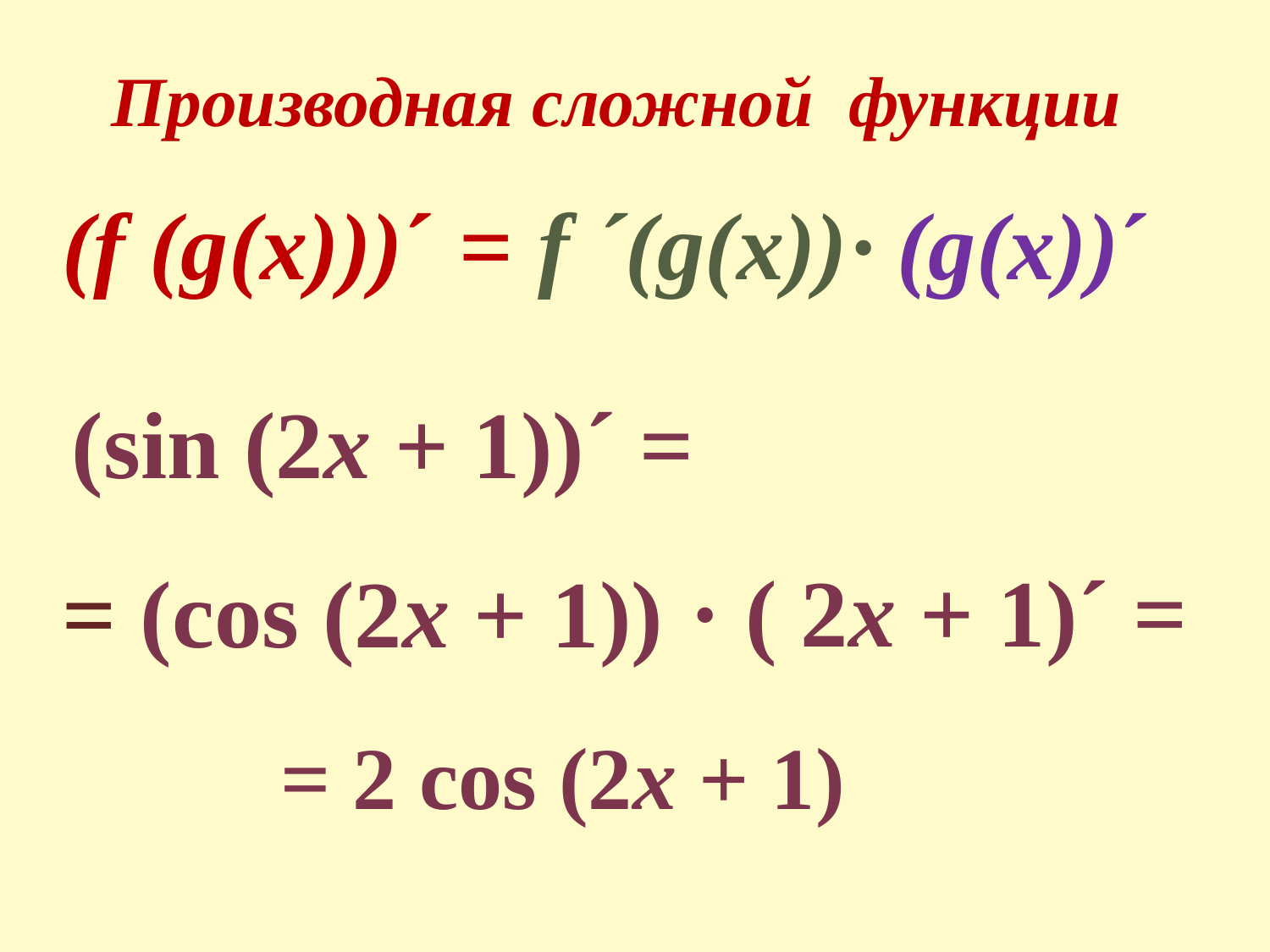

Производная сложной  функции
(f (g(x)))ˊ =
f ˊ(g(x))·
(g(x))ˊ
(sin (2x + 1))ˊ =
= (cos (2x + 1))
· ( 2x + 1)ˊ =
= 2 cos (2x + 1)